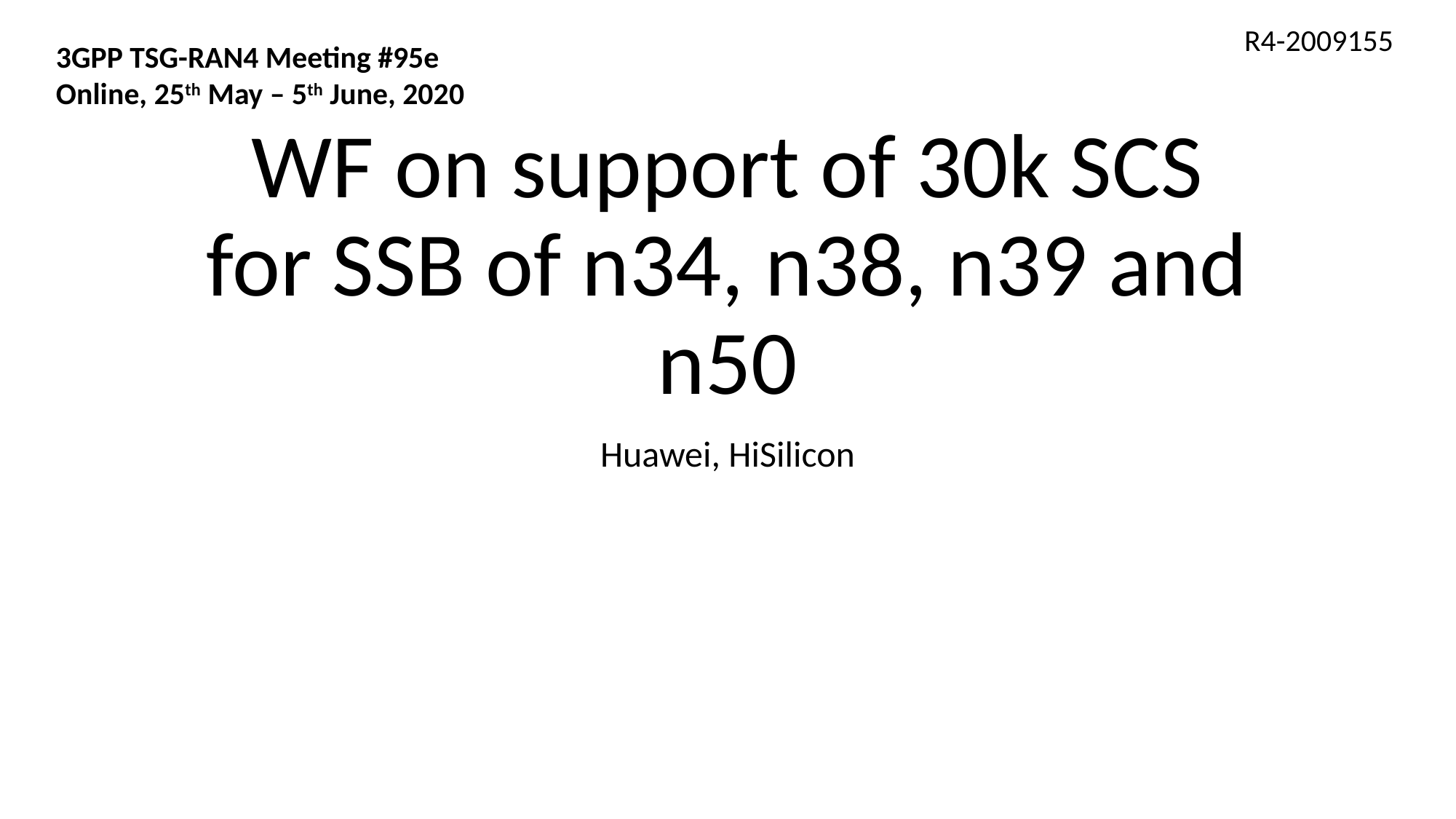

R4-2009155
3GPP TSG-RAN4 Meeting #95e
Online, 25th May – 5th June, 2020
# WF on support of 30k SCS for SSB of n34, n38, n39 and n50
Huawei, HiSilicon